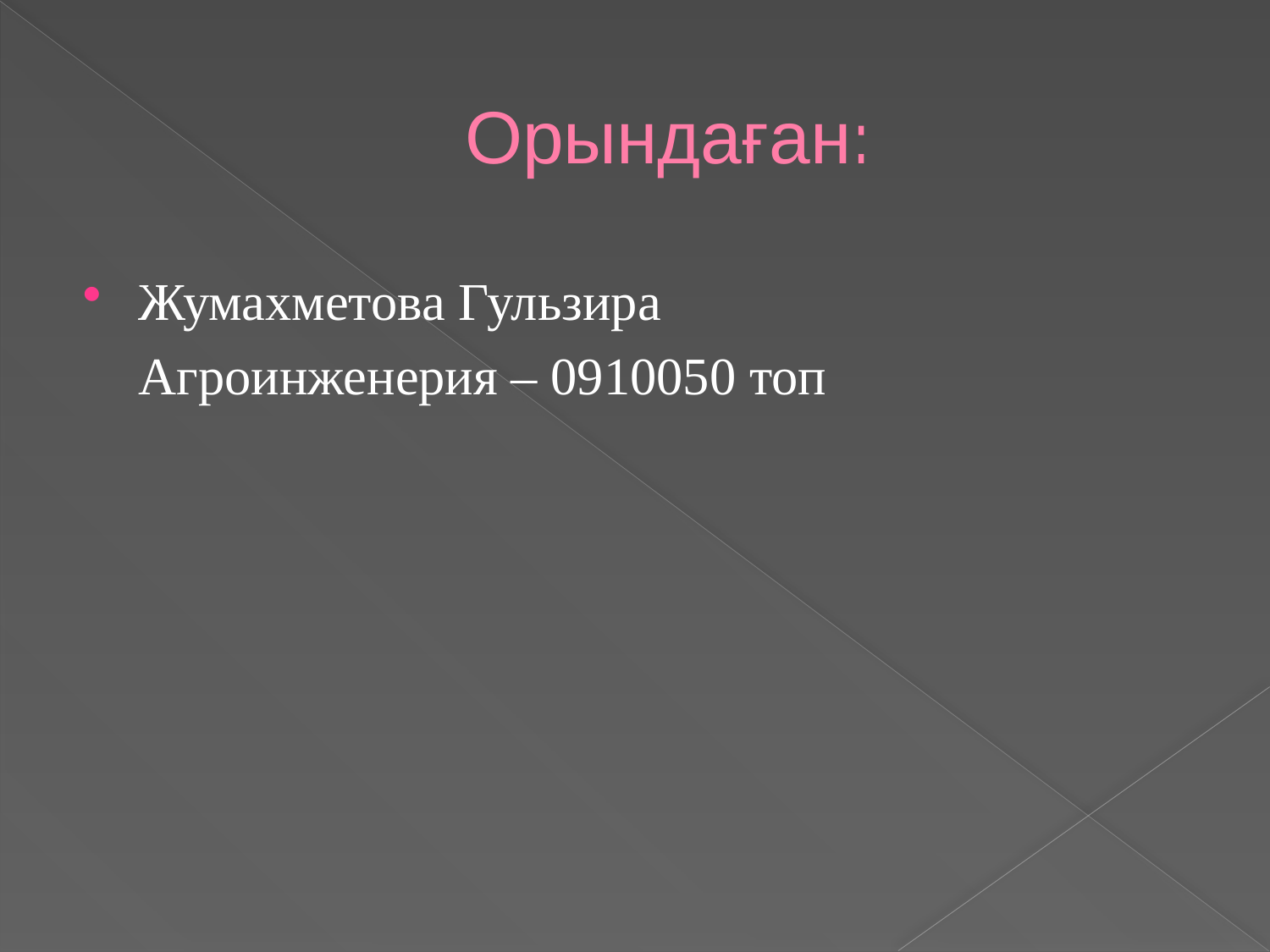

# Орындаған:
Жумахметова Гульзира
    Агроинженерия – 0910050 топ